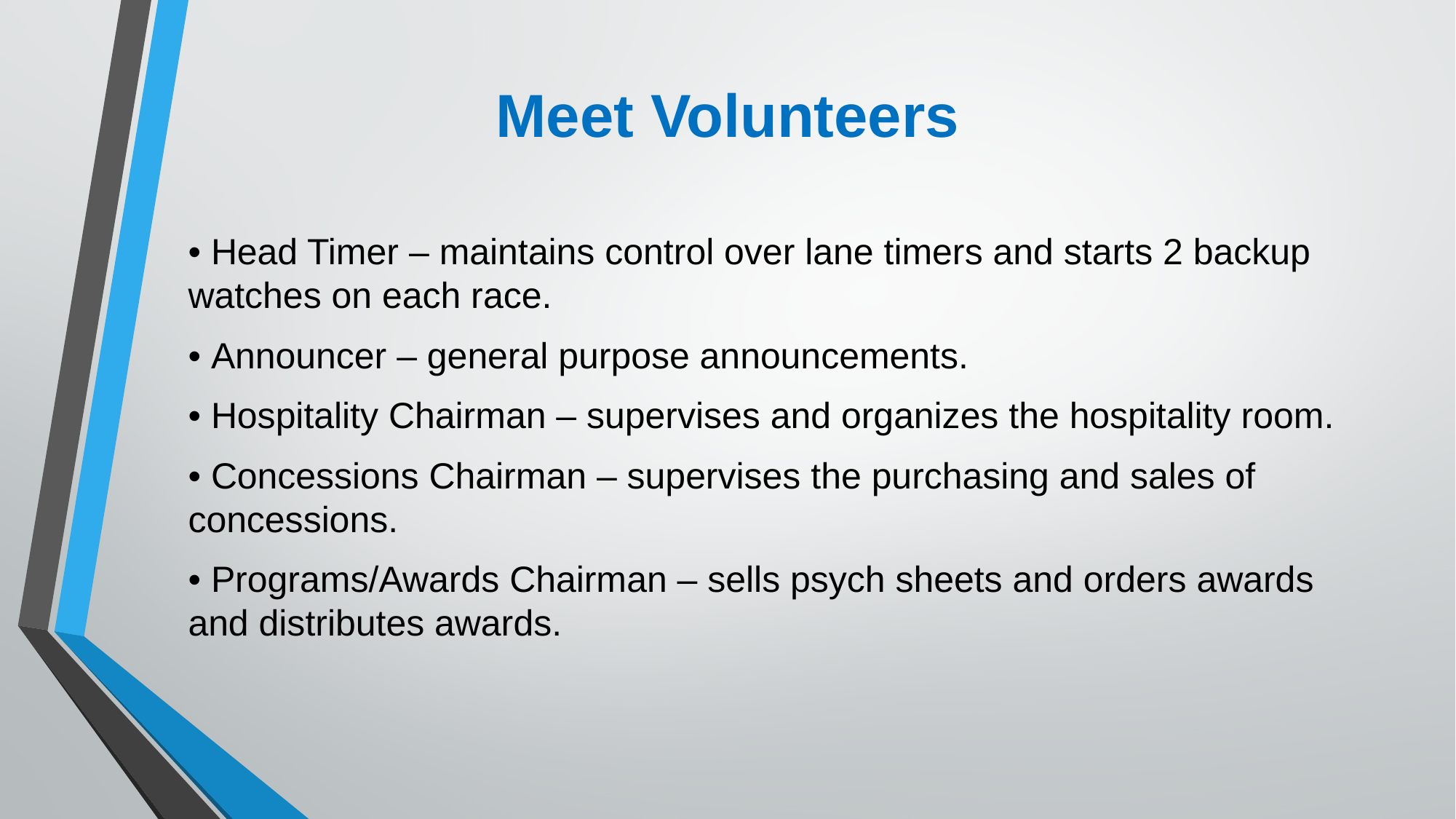

# Meet Volunteers
• Head Timer – maintains control over lane timers and starts 2 backup watches on each race.
• Announcer – general purpose announcements.
• Hospitality Chairman – supervises and organizes the hospitality room.
• Concessions Chairman – supervises the purchasing and sales of concessions.
• Programs/Awards Chairman – sells psych sheets and orders awards  and distributes awards.